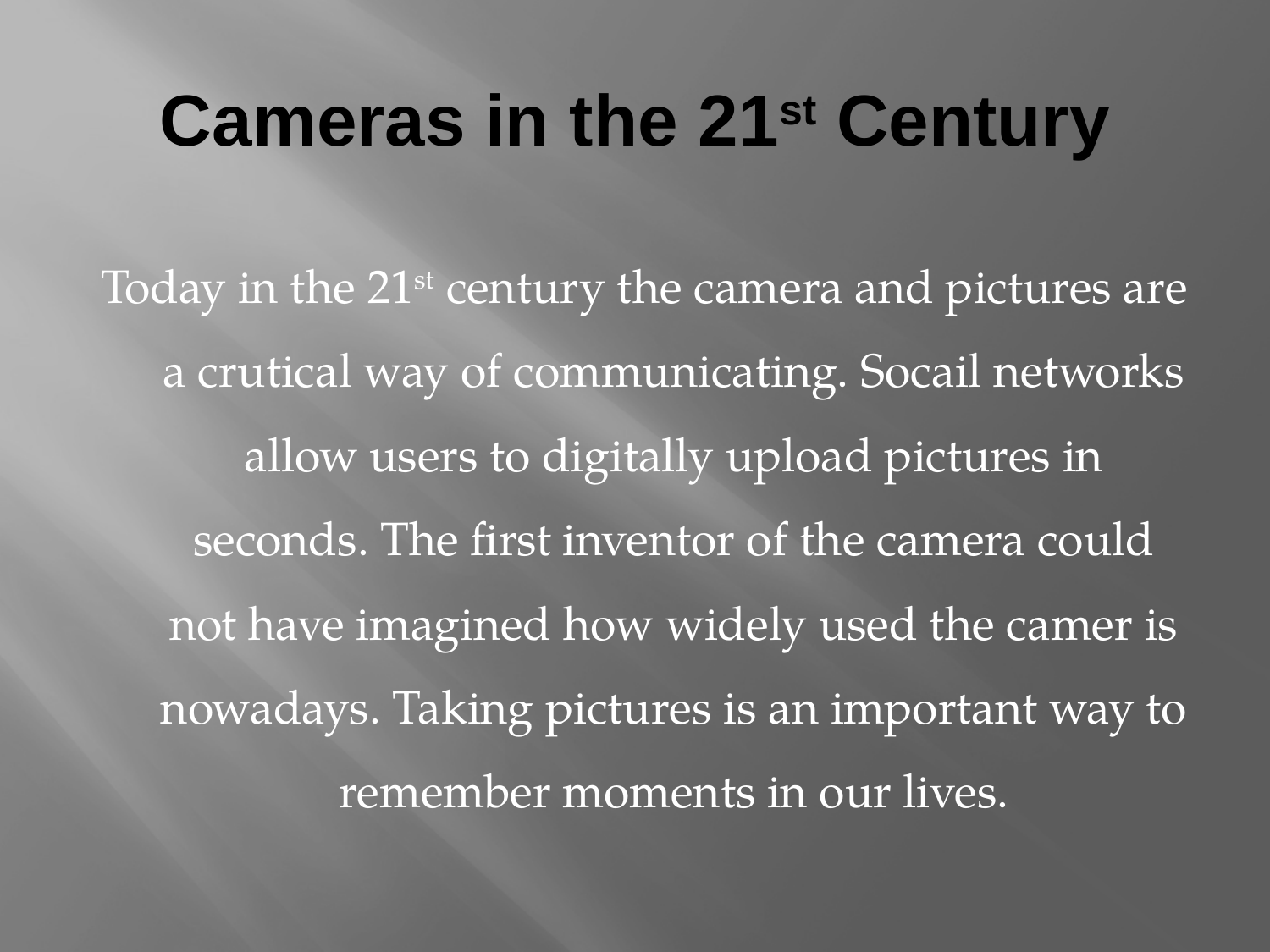

# Cameras in the 21st Century
Today in the 21st century the camera and pictures are a crutical way of communicating. Socail networks allow users to digitally upload pictures in seconds. The first inventor of the camera could not have imagined how widely used the camer is nowadays. Taking pictures is an important way to remember moments in our lives.